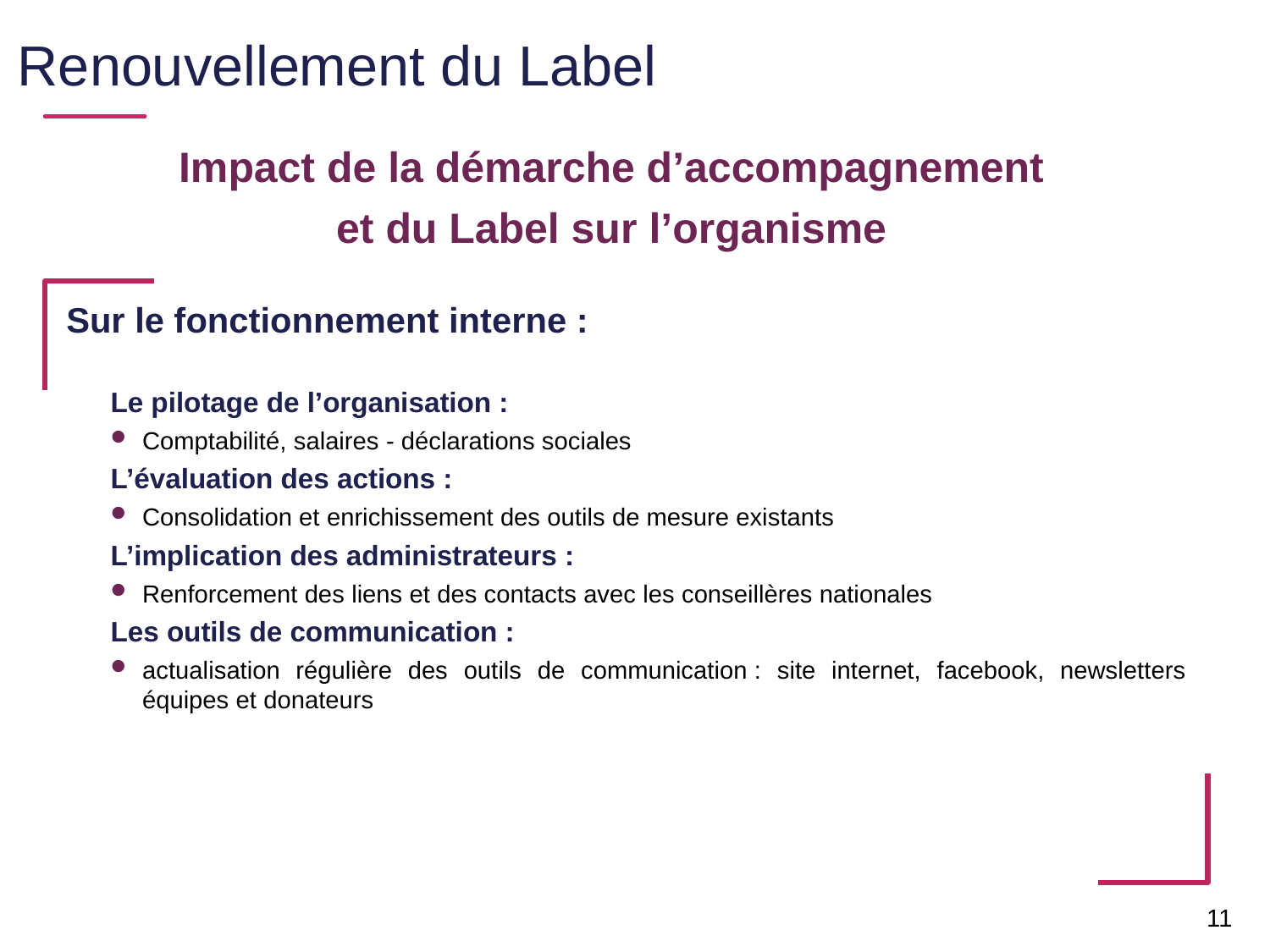

Renouvellement du Label
Impact de la démarche d’accompagnement
et du Label sur l’organisme

Sur le fonctionnement interne :
Le pilotage de l’organisation :
Comptabilité, salaires - déclarations sociales
L’évaluation des actions :
Consolidation et enrichissement des outils de mesure existants
L’implication des administrateurs :
Renforcement des liens et des contacts avec les conseillères nationales
Les outils de communication :
actualisation régulière des outils de communication : site internet, facebook, newsletters équipes et donateurs

11